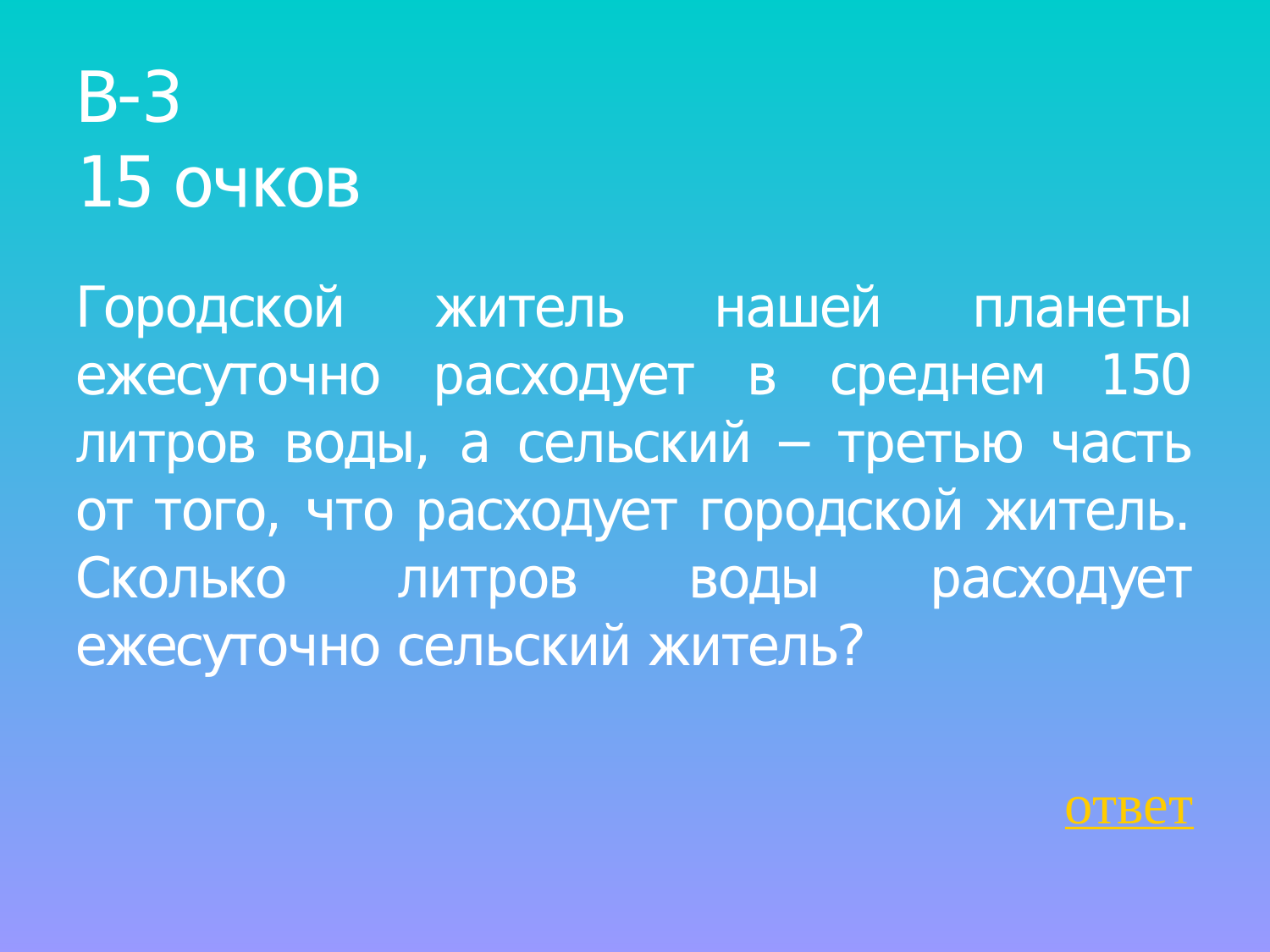

# В-3 15 очков
Городской житель нашей планеты ежесуточно расходует в среднем 150 литров воды, а сельский – третью часть от того, что расходует городской житель. Сколько литров воды расходует ежесуточно сельский житель?

ответ